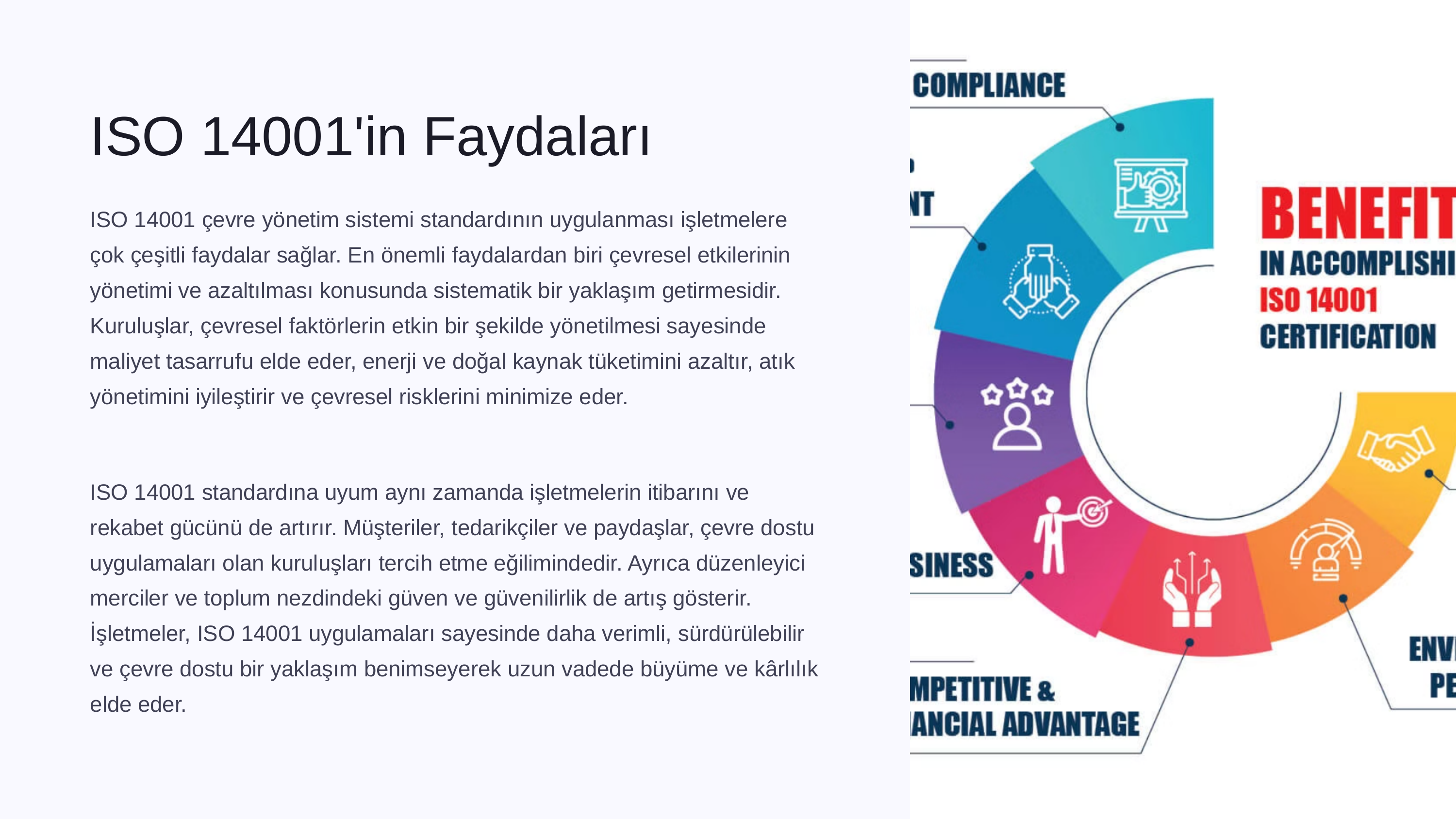

ISO 14001'in Faydaları
ISO 14001 çevre yönetim sistemi standardının uygulanması işletmelere çok çeşitli faydalar sağlar. En önemli faydalardan biri çevresel etkilerinin yönetimi ve azaltılması konusunda sistematik bir yaklaşım getirmesidir. Kuruluşlar, çevresel faktörlerin etkin bir şekilde yönetilmesi sayesinde maliyet tasarrufu elde eder, enerji ve doğal kaynak tüketimini azaltır, atık yönetimini iyileştirir ve çevresel risklerini minimize eder.
ISO 14001 standardına uyum aynı zamanda işletmelerin itibarını ve rekabet gücünü de artırır. Müşteriler, tedarikçiler ve paydaşlar, çevre dostu uygulamaları olan kuruluşları tercih etme eğilimindedir. Ayrıca düzenleyici merciler ve toplum nezdindeki güven ve güvenilirlik de artış gösterir. İşletmeler, ISO 14001 uygulamaları sayesinde daha verimli, sürdürülebilir ve çevre dostu bir yaklaşım benimseyerek uzun vadede büyüme ve kârlılık elde eder.